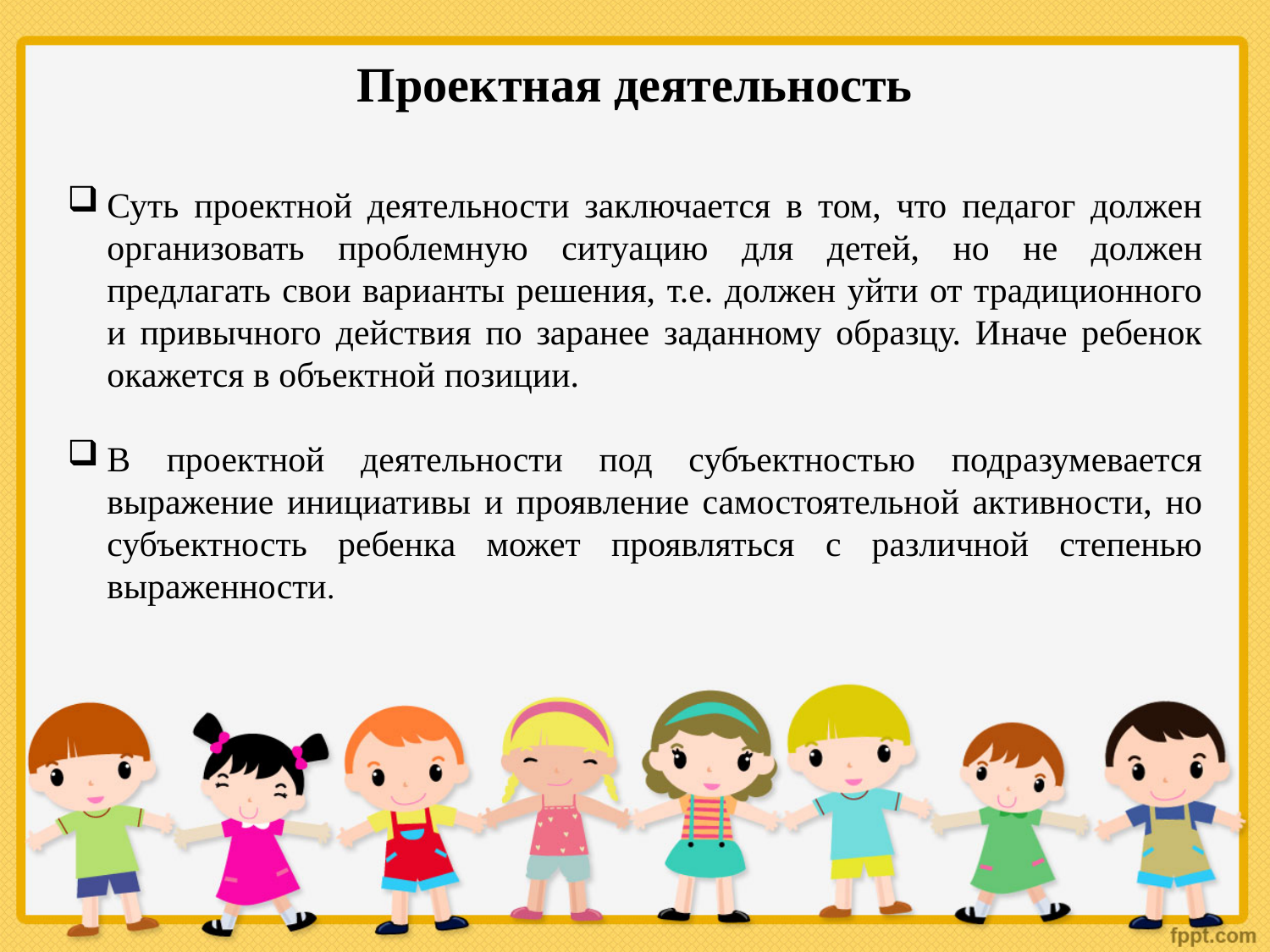

Проектная деятельность
Суть проектной деятельности заключается в том, что педагог должен организовать проблемную ситуацию для детей, но не должен предлагать свои варианты решения, т.е. должен уйти от традиционного и привычного действия по заранее заданному образцу. Иначе ребенок окажется в объектной позиции.

В проектной деятельности под субъектностью подразумевается выражение инициативы и проявление самостоятельной активности, но субъектность ребенка может проявляться с различной степенью выраженности.